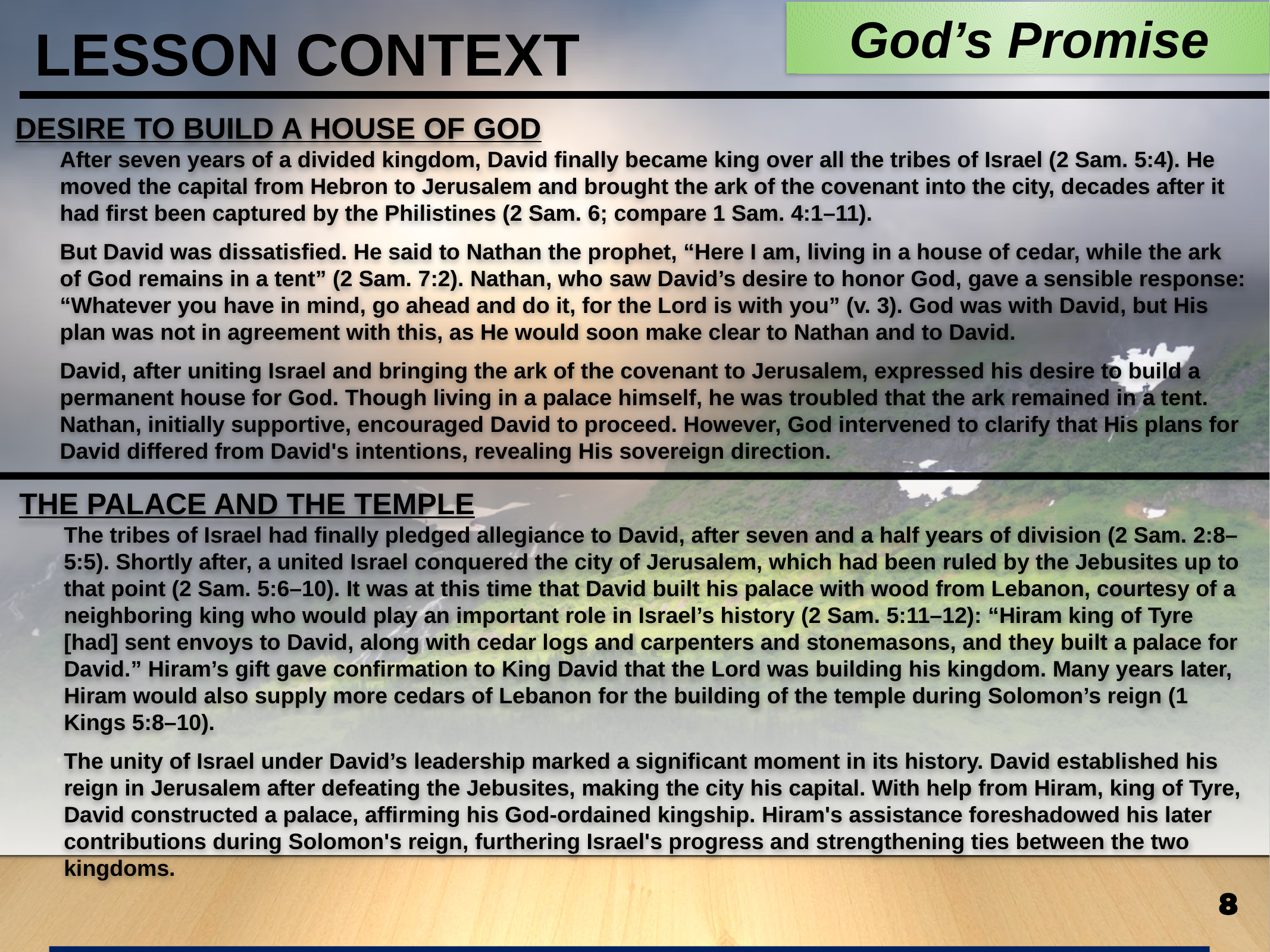

God’s Promise
LESSON CONTEXT
Desire to Build a House of God
After seven years of a divided kingdom, David finally became king over all the tribes of Israel (2 Sam. 5:4). He moved the capital from Hebron to Jerusalem and brought the ark of the covenant into the city, decades after it had first been captured by the Philistines (2 Sam. 6; compare 1 Sam. 4:1–11).

But David was dissatisfied. He said to Nathan the prophet, “Here I am, living in a house of cedar, while the ark of God remains in a tent” (2 Sam. 7:2). Nathan, who saw David’s desire to honor God, gave a sensible response: “Whatever you have in mind, go ahead and do it, for the Lord is with you” (v. 3). God was with David, but His plan was not in agreement with this, as He would soon make clear to Nathan and to David.

David, after uniting Israel and bringing the ark of the covenant to Jerusalem, expressed his desire to build a permanent house for God. Though living in a palace himself, he was troubled that the ark remained in a tent. Nathan, initially supportive, encouraged David to proceed. However, God intervened to clarify that His plans for David differed from David's intentions, revealing His sovereign direction.

The Palace and the Temple
The tribes of Israel had finally pledged allegiance to David, after seven and a half years of division (2 Sam. 2:8–5:5). Shortly after, a united Israel conquered the city of Jerusalem, which had been ruled by the Jebusites up to that point (2 Sam. 5:6–10). It was at this time that David built his palace with wood from Lebanon, courtesy of a neighboring king who would play an important role in Israel’s history (2 Sam. 5:11–12): “Hiram king of Tyre [had] sent envoys to David, along with cedar logs and carpenters and stonemasons, and they built a palace for David.” Hiram’s gift gave confirmation to King David that the Lord was building his kingdom. Many years later, Hiram would also supply more cedars of Lebanon for the building of the temple during Solomon’s reign (1 Kings 5:8–10).

The unity of Israel under David’s leadership marked a significant moment in its history. David established his reign in Jerusalem after defeating the Jebusites, making the city his capital. With help from Hiram, king of Tyre, David constructed a palace, affirming his God-ordained kingship. Hiram's assistance foreshadowed his later contributions during Solomon's reign, furthering Israel's progress and strengthening ties between the two kingdoms.
8